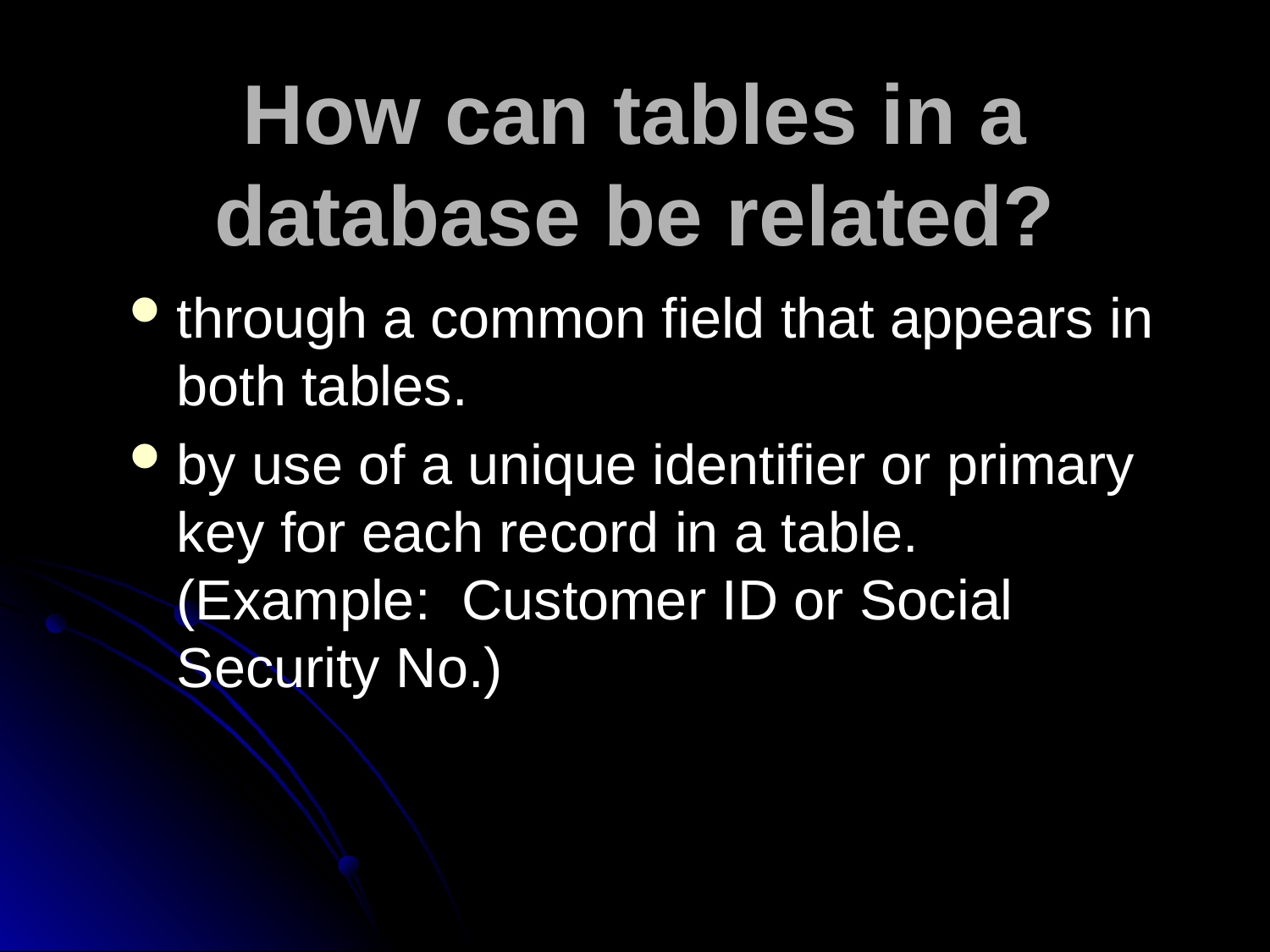

How can tables in a database be related?
through a common field that appears in both tables.
by use of a unique identifier or primary key for each record in a table.  (Example:  Customer ID or Social Security No.)